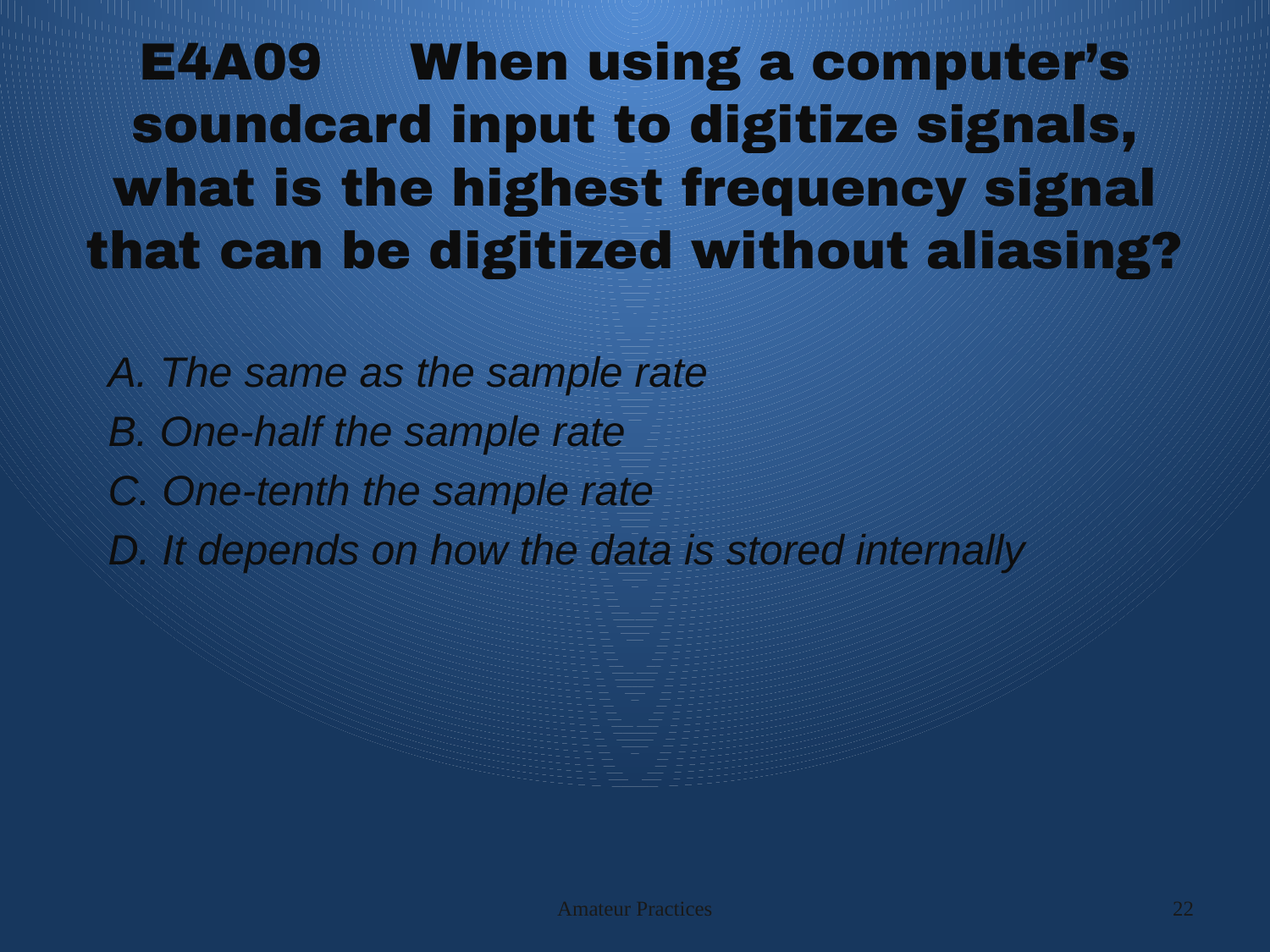

# E4A09     When using a computer’s soundcard input to digitize signals, what is the highest frequency signal that can be digitized without aliasing?
A. The same as the sample rate
B. One-half the sample rate
C. One-tenth the sample rate
D. It depends on how the data is stored internally
Amateur Practices
22